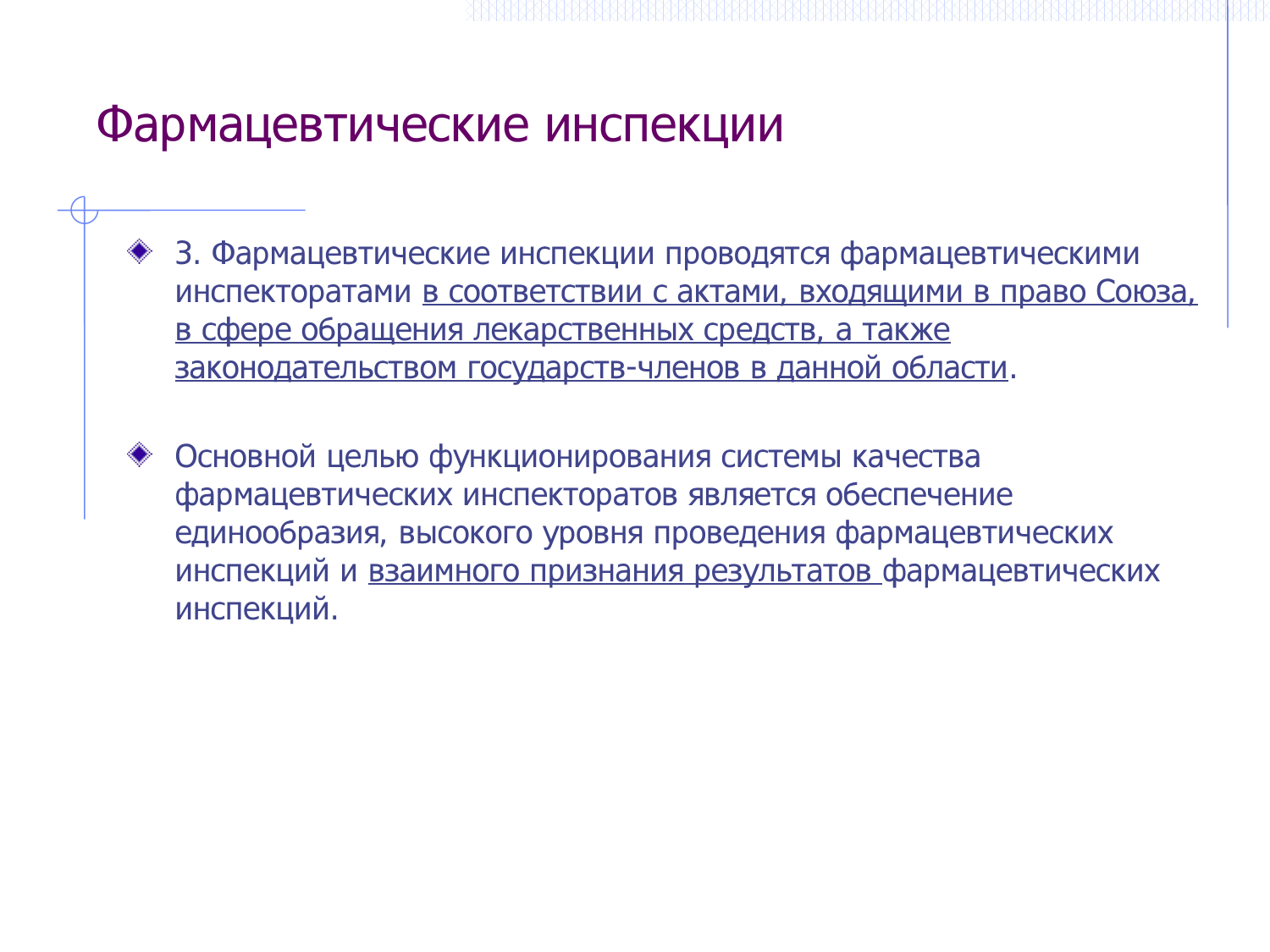

Фармацевтические инспекции
3. Фармацевтические инспекции проводятся фармацевтическими инспекторатами в соответствии с актами, входящими в право Союза, в сфере обращения лекарственных средств, а также законодательством государств-членов в данной области.

Основной целью функционирования системы качества фармацевтических инспекторатов является обеспечение единообразия, высокого уровня проведения фармацевтических инспекций и взаимного признания результатов фармацевтических инспекций.